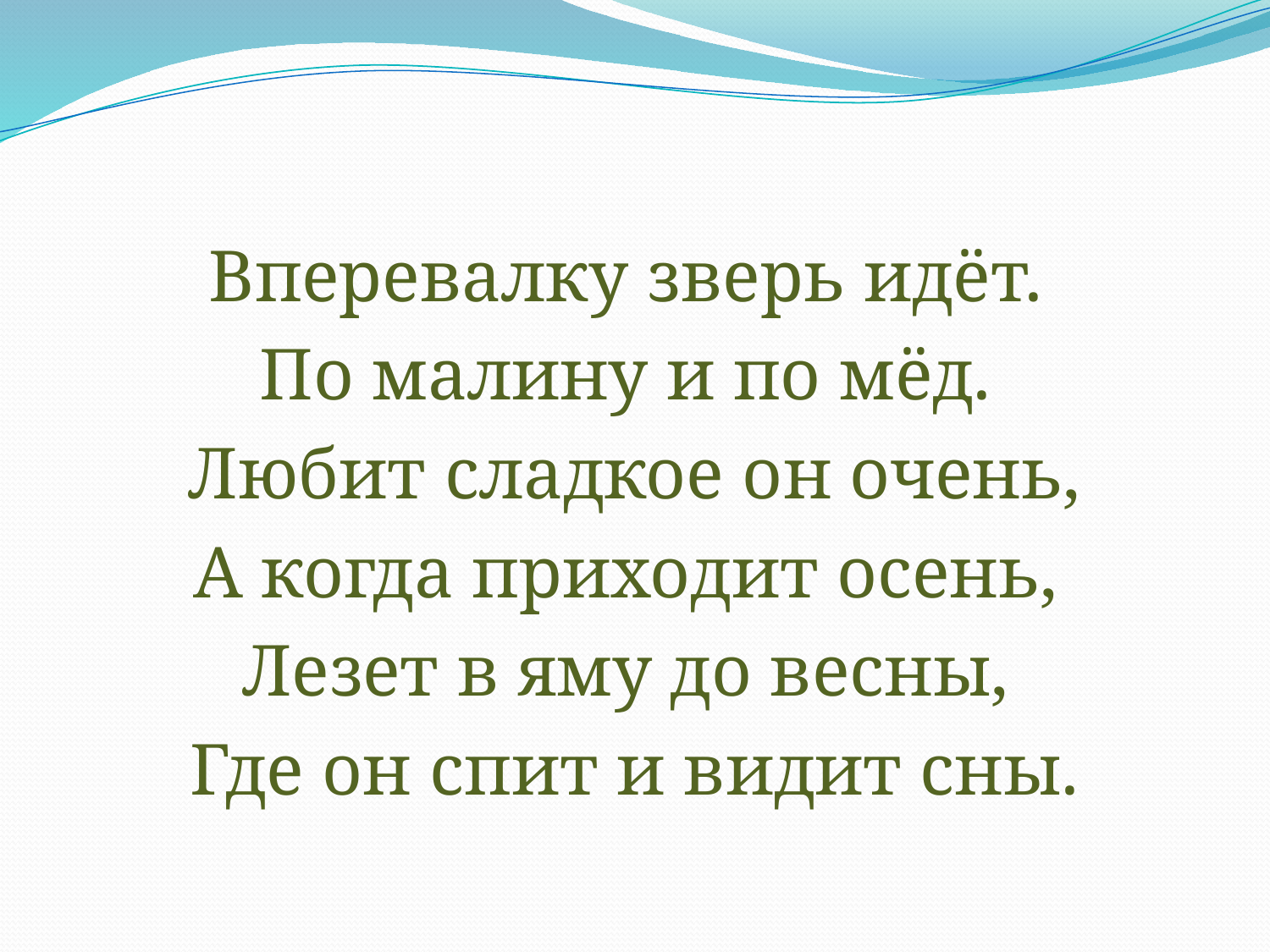

#

Вперевалку зверь идёт.
По малину и по мёд.
Любит сладкое он очень,
А когда приходит осень,
Лезет в яму до весны,
Где он спит и видит сны.